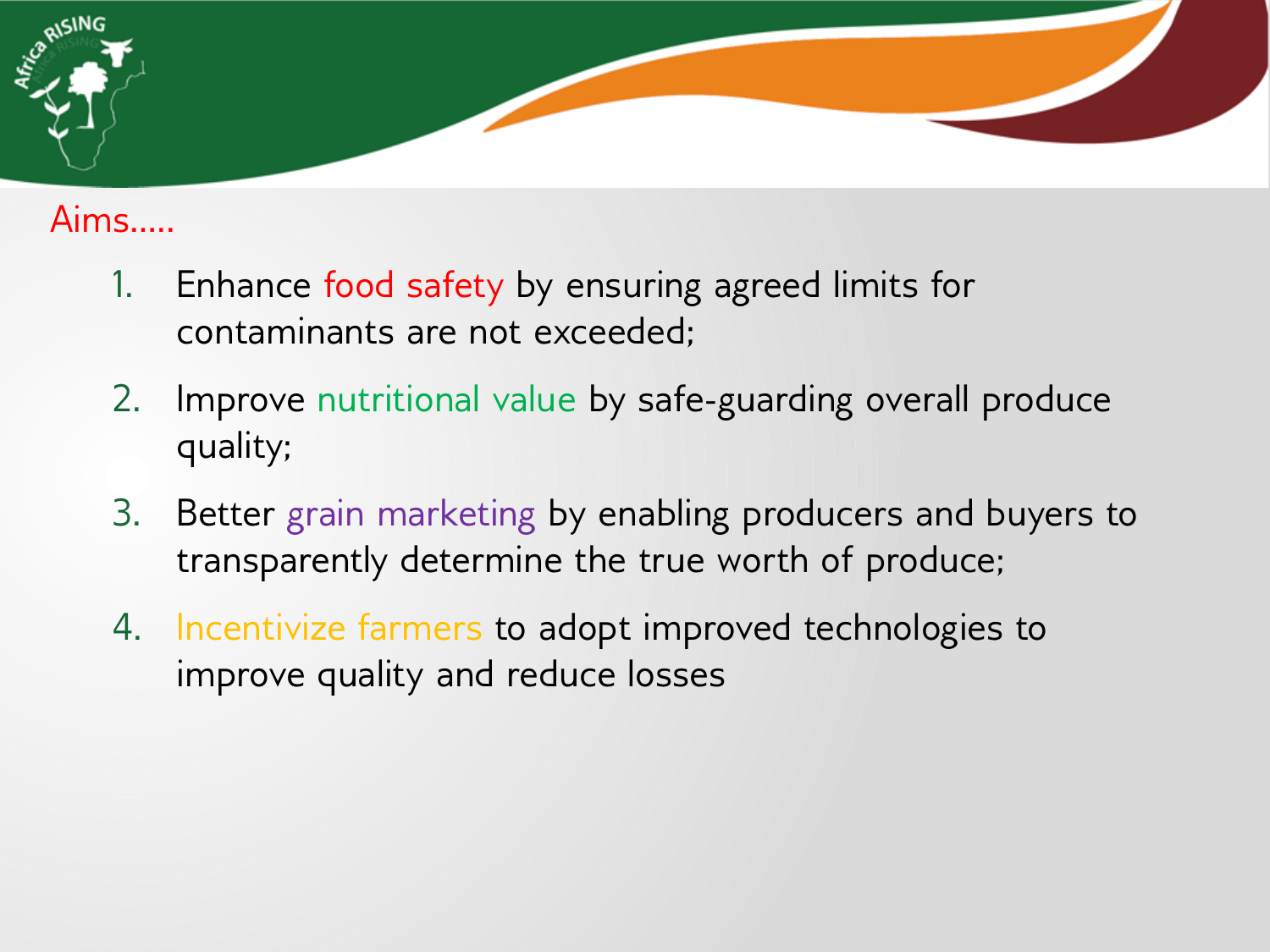

Aims…..
Enhance food safety by ensuring agreed limits for contaminants are not exceeded;
Improve nutritional value by safe-guarding overall produce quality;
Better grain marketing by enabling producers and buyers to transparently determine the true worth of produce;
Incentivize farmers to adopt improved technologies to improve quality and reduce losses